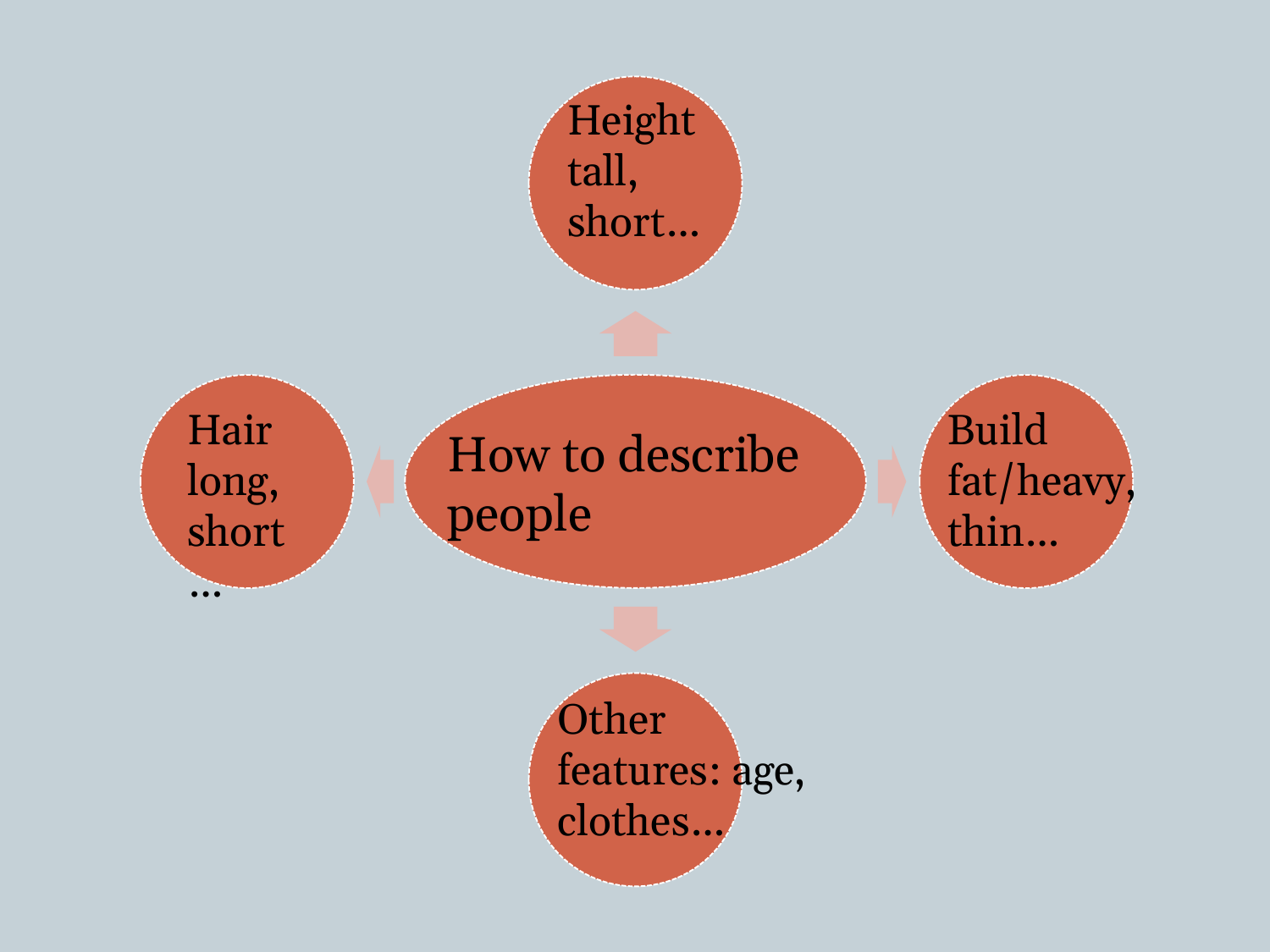

Height
tall, short…

Hair
long, short…
Build
fat/heavy, thin…

How to describe people
Other features: age, clothes…